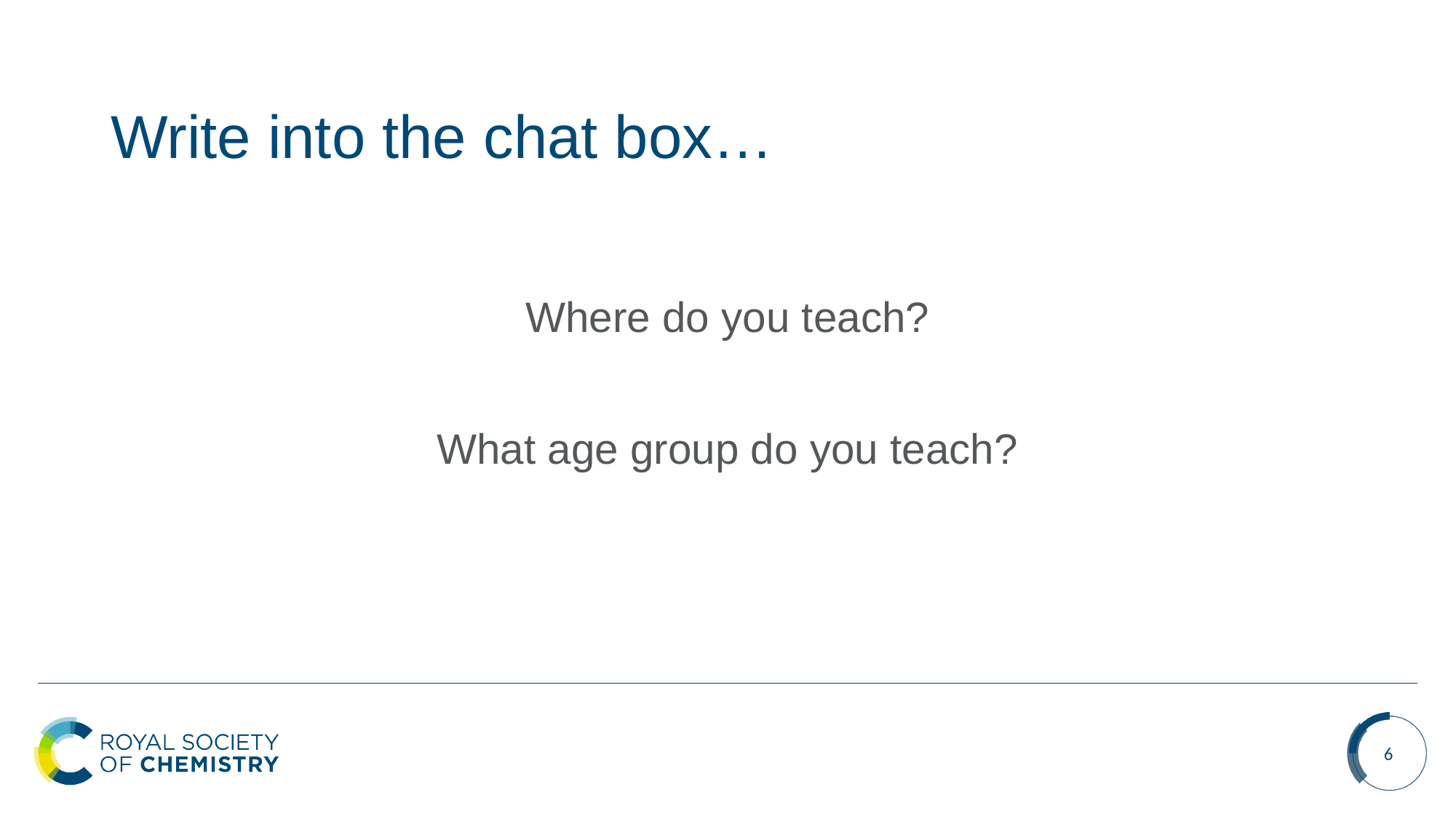

# Write into the chat box…

Where do you teach?

What age group do you teach?
6